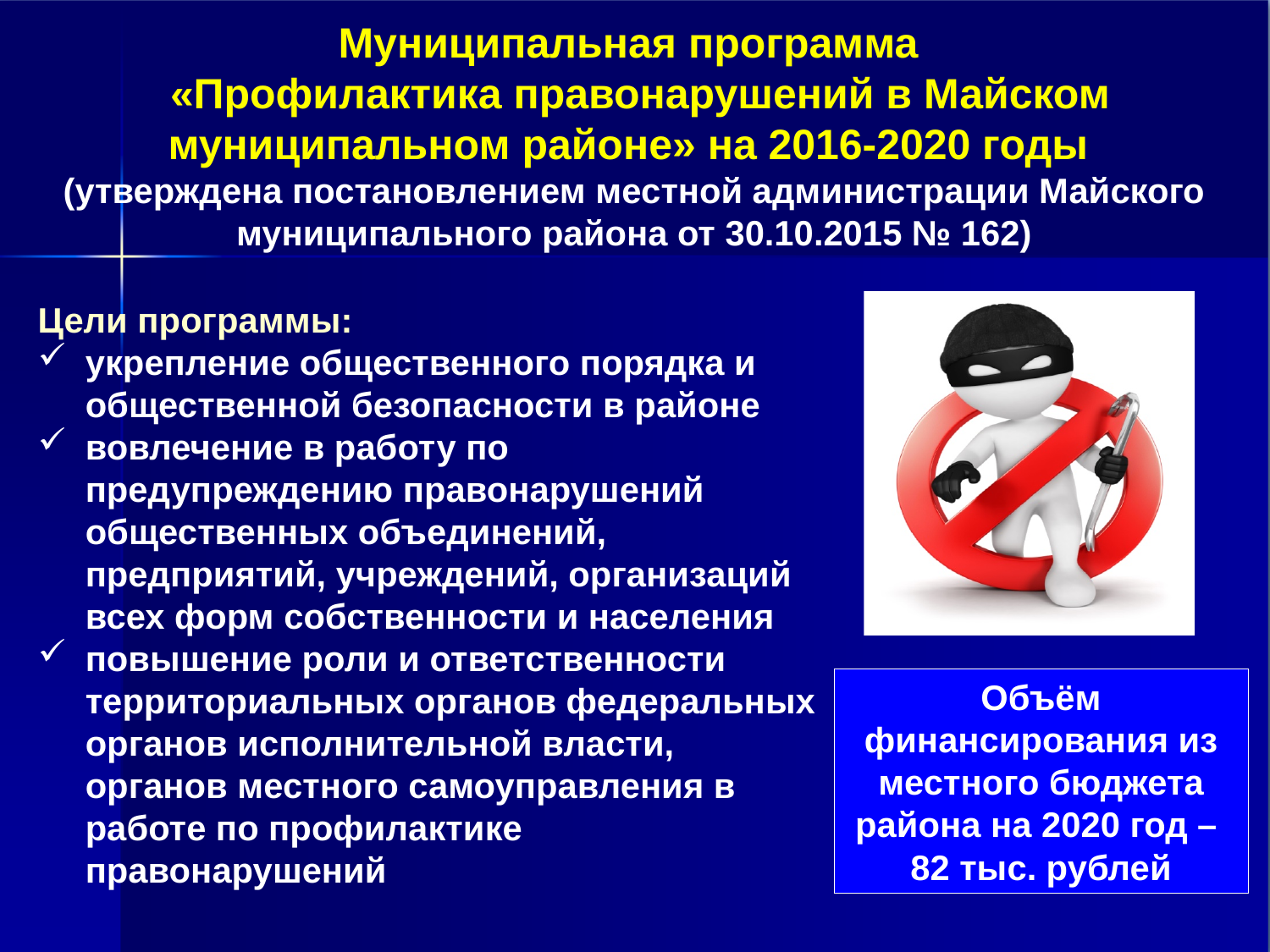

Муниципальная программа
 «Профилактика правонарушений в Майском муниципальном районе» на 2016-2020 годы
(утверждена постановлением местной администрации Майского муниципального района от 30.10.2015 № 162)

Цели программы:
укрепление общественного порядка и общественной безопасности в районе
вовлечение в работу по предупреждению правонарушений общественных объединений, предприятий, учреждений, организаций всех форм собственности и населения
повышение роли и ответственности территориальных органов федеральных органов исполнительной власти, органов местного самоуправления в работе по профилактике правонарушений

Объём финансирования из местного бюджета района на 2020 год –
82 тыс. рублей